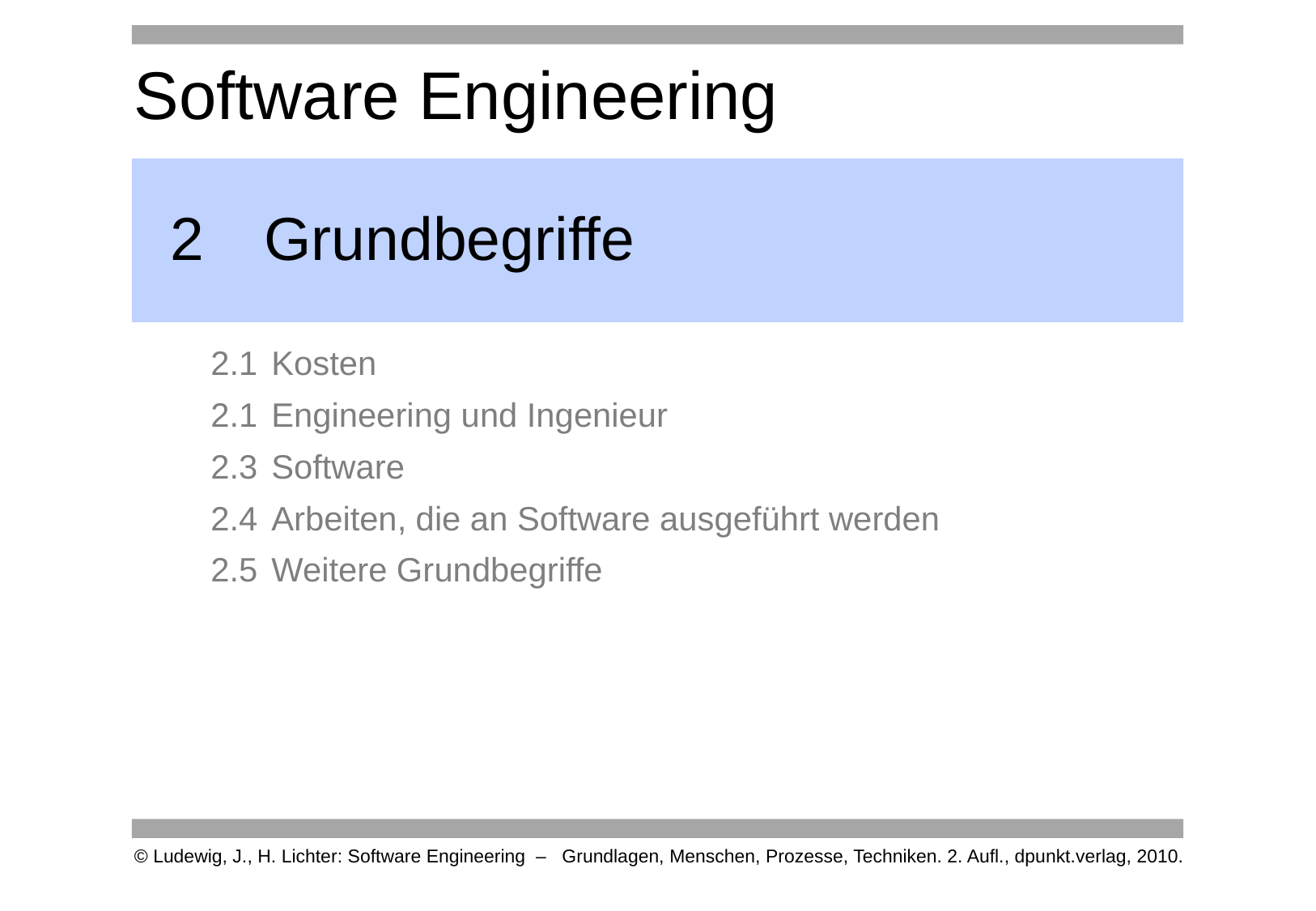

# 2	Grundbegriffe
2.1	Kosten
2.1	Engineering und Ingenieur
2.3	Software
2.4	Arbeiten, die an Software ausgeführt werden
2.5	Weitere Grundbegriffe